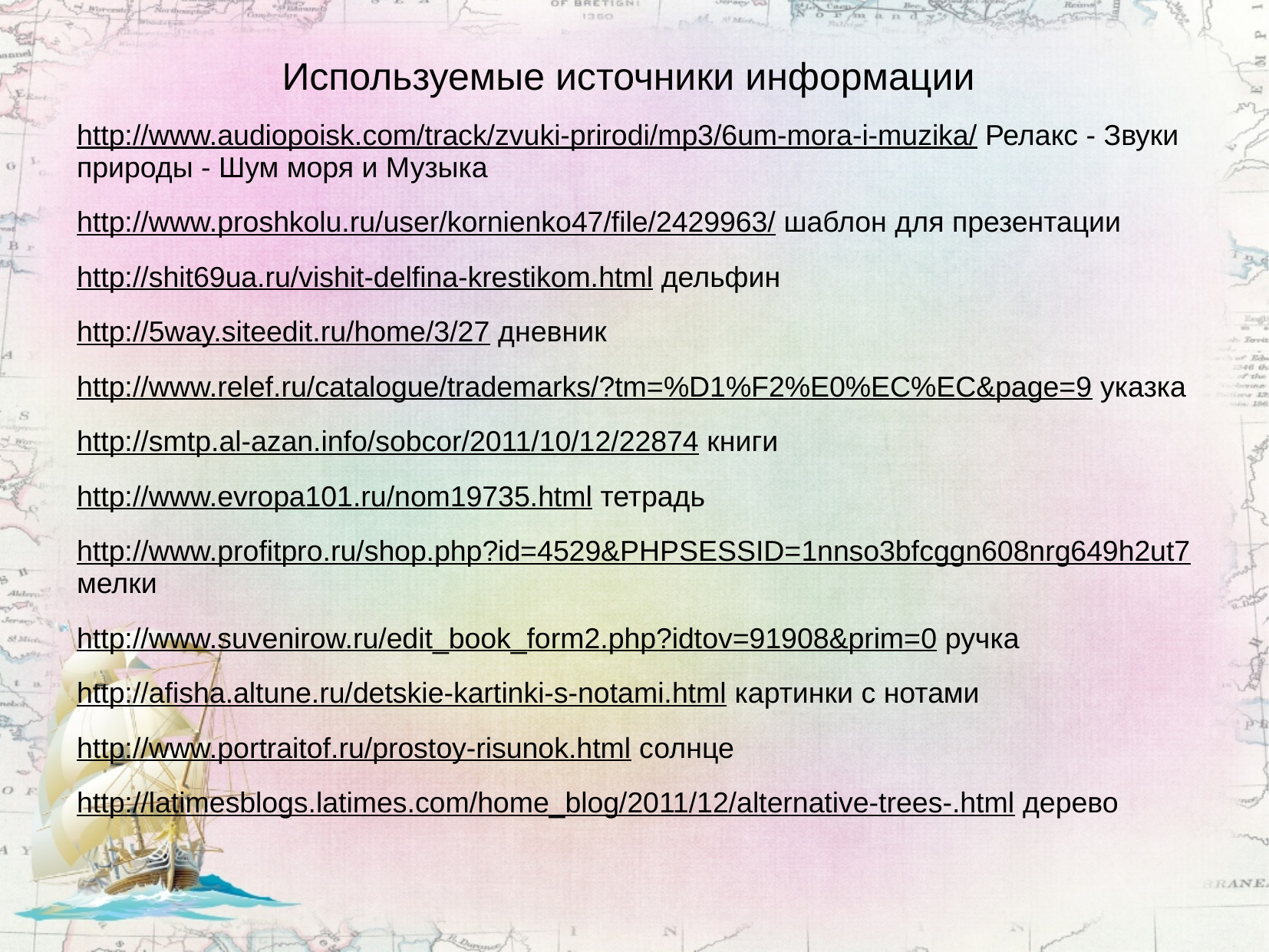

# Используемые источники информации
http://www.audiopoisk.com/track/zvuki-prirodi/mp3/6um-mora-i-muzika/ Релакс - Звуки природы - Шум моря и Музыка
http://www.proshkolu.ru/user/kornienko47/file/2429963/ шаблон для презентации
http://shit69ua.ru/vishit-delfina-krestikom.html дельфин
http://5way.siteedit.ru/home/3/27 дневник
http://www.relef.ru/catalogue/trademarks/?tm=%D1%F2%E0%EC%EC&page=9 указка
http://smtp.al-azan.info/sobcor/2011/10/12/22874 книги
http://www.evropa101.ru/nom19735.html тетрадь
http://www.profitpro.ru/shop.php?id=4529&PHPSESSID=1nnso3bfcggn608nrg649h2ut7 мелки
http://www.suvenirow.ru/edit_book_form2.php?idtov=91908&prim=0 ручка
http://afisha.altune.ru/detskie-kartinki-s-notami.html картинки с нотами
http://www.portraitof.ru/prostoy-risunok.html солнце
http://latimesblogs.latimes.com/home_blog/2011/12/alternative-trees-.html дерево